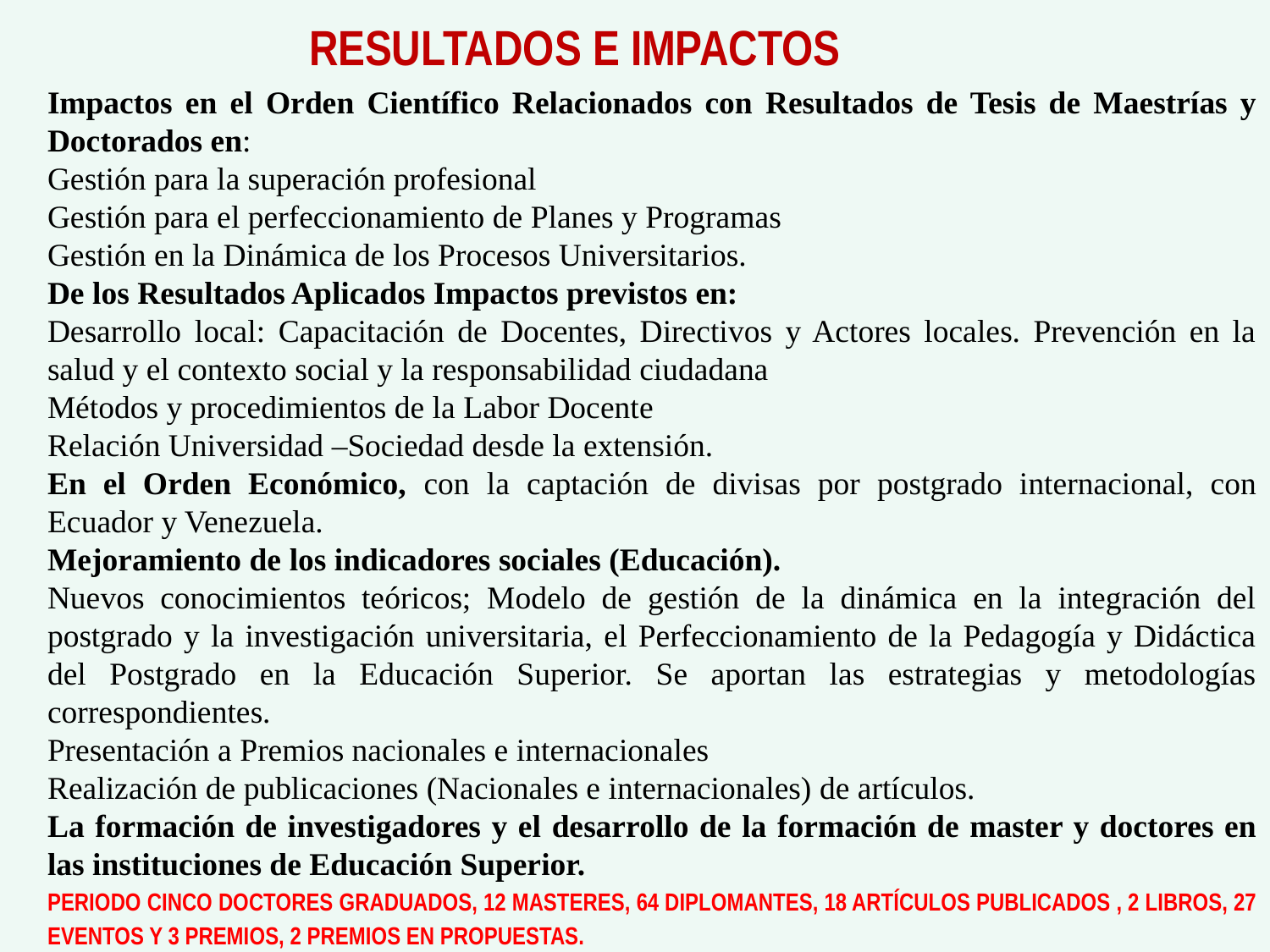

# RESULTADOS E IMPACTOS
Impactos en el Orden Científico Relacionados con Resultados de Tesis de Maestrías y Doctorados en:
Gestión para la superación profesional
Gestión para el perfeccionamiento de Planes y Programas
Gestión en la Dinámica de los Procesos Universitarios.
De los Resultados Aplicados Impactos previstos en:
Desarrollo local: Capacitación de Docentes, Directivos y Actores locales. Prevención en la salud y el contexto social y la responsabilidad ciudadana
Métodos y procedimientos de la Labor Docente
Relación Universidad –Sociedad desde la extensión.
En el Orden Económico, con la captación de divisas por postgrado internacional, con Ecuador y Venezuela.
Mejoramiento de los indicadores sociales (Educación).
Nuevos conocimientos teóricos; Modelo de gestión de la dinámica en la integración del postgrado y la investigación universitaria, el Perfeccionamiento de la Pedagogía y Didáctica del Postgrado en la Educación Superior. Se aportan las estrategias y metodologías correspondientes.
Presentación a Premios nacionales e internacionales
Realización de publicaciones (Nacionales e internacionales) de artículos.
La formación de investigadores y el desarrollo de la formación de master y doctores en las instituciones de Educación Superior.
PERIODO CINCO DOCTORES GRADUADOS, 12 MASTERES, 64 DIPLOMANTES, 18 ARTÍCULOS PUBLICADOS , 2 LIBROS, 27 EVENTOS Y 3 PREMIOS, 2 PREMIOS EN PROPUESTAS.